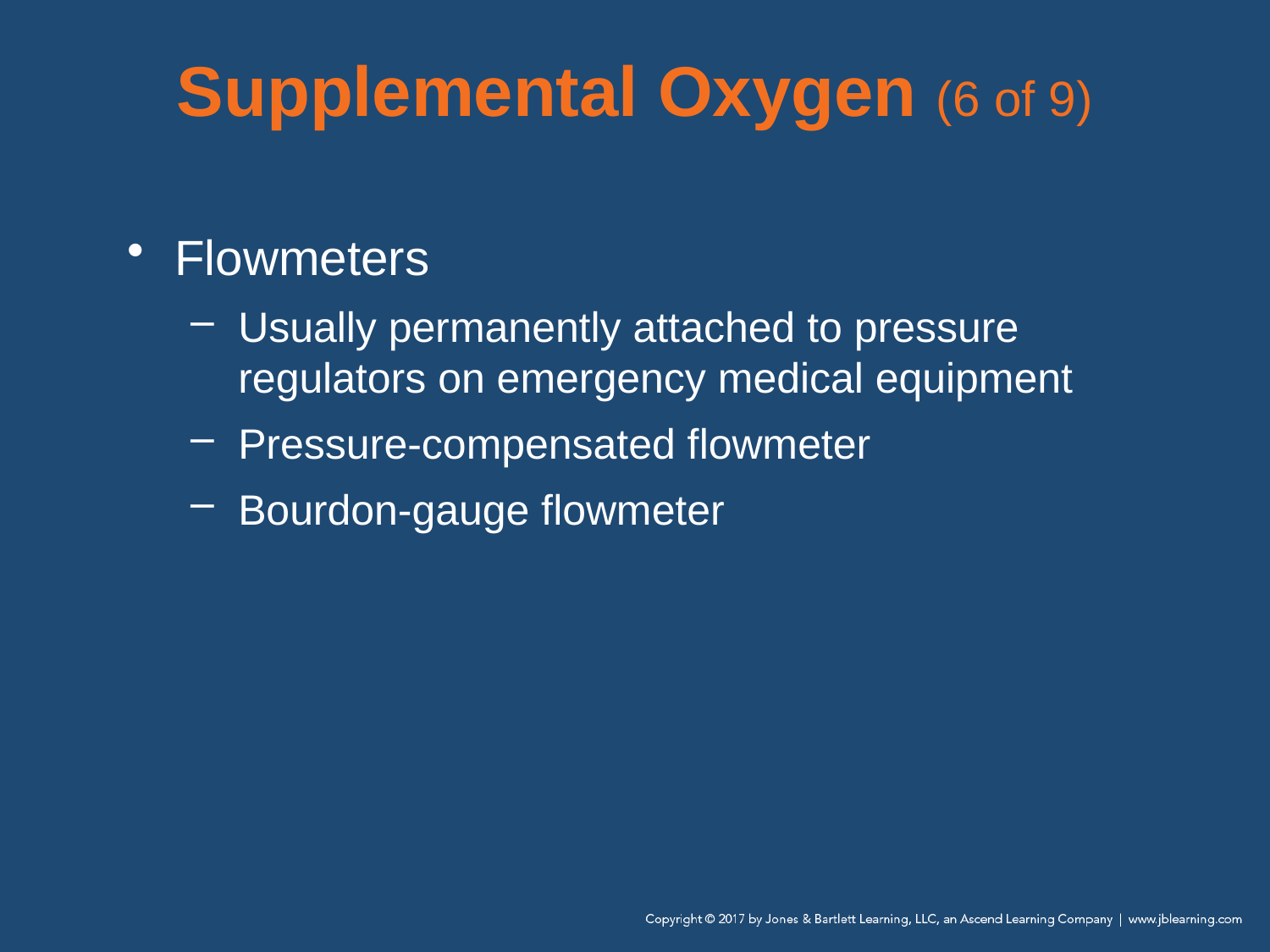

# Supplemental Oxygen (6 of 9)
Flowmeters
Usually permanently attached to pressure regulators on emergency medical equipment
Pressure-compensated flowmeter
Bourdon-gauge flowmeter